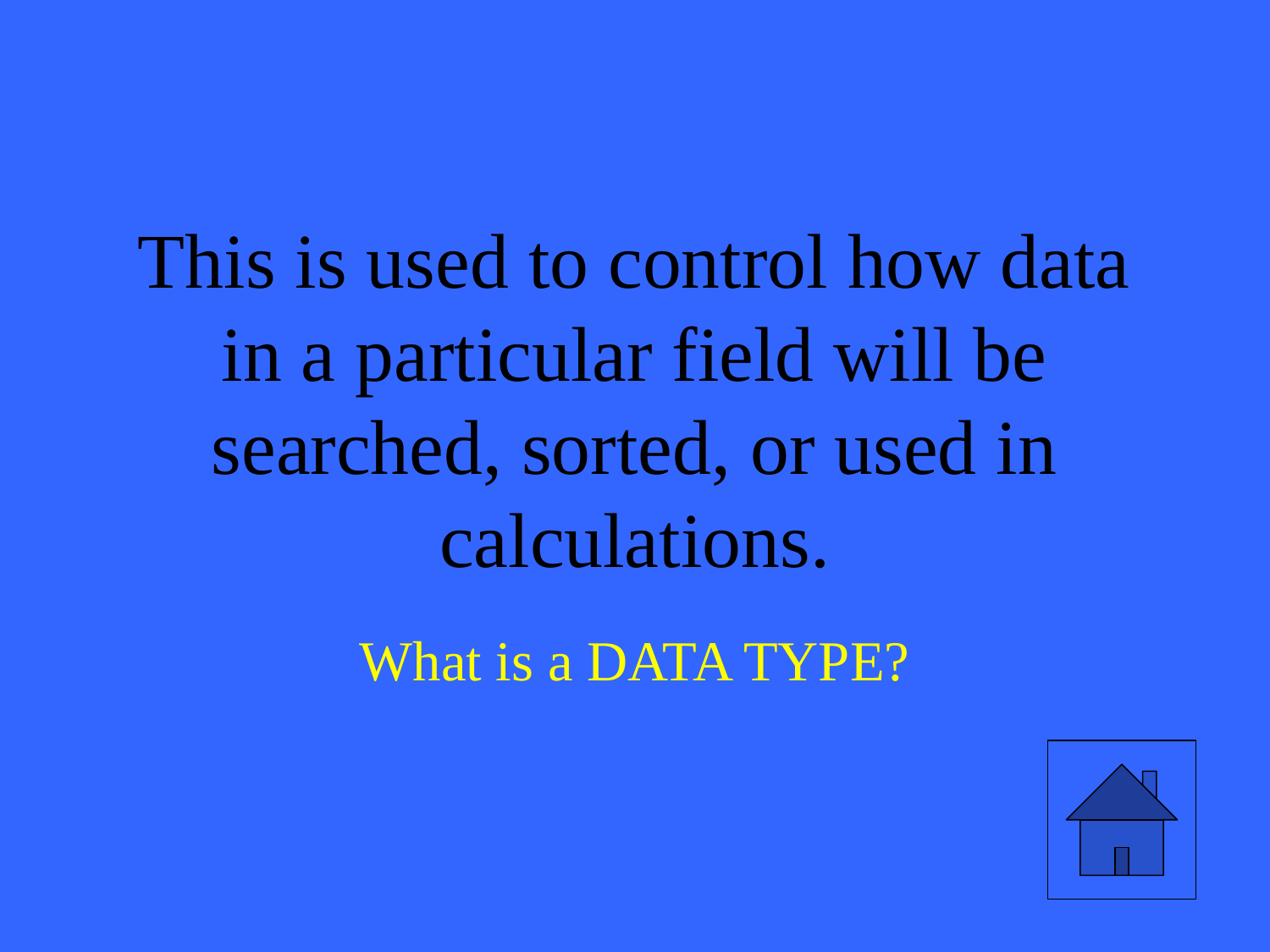

# This is used to control how data in a particular field will be searched, sorted, or used in calculations.

What is a DATA TYPE?